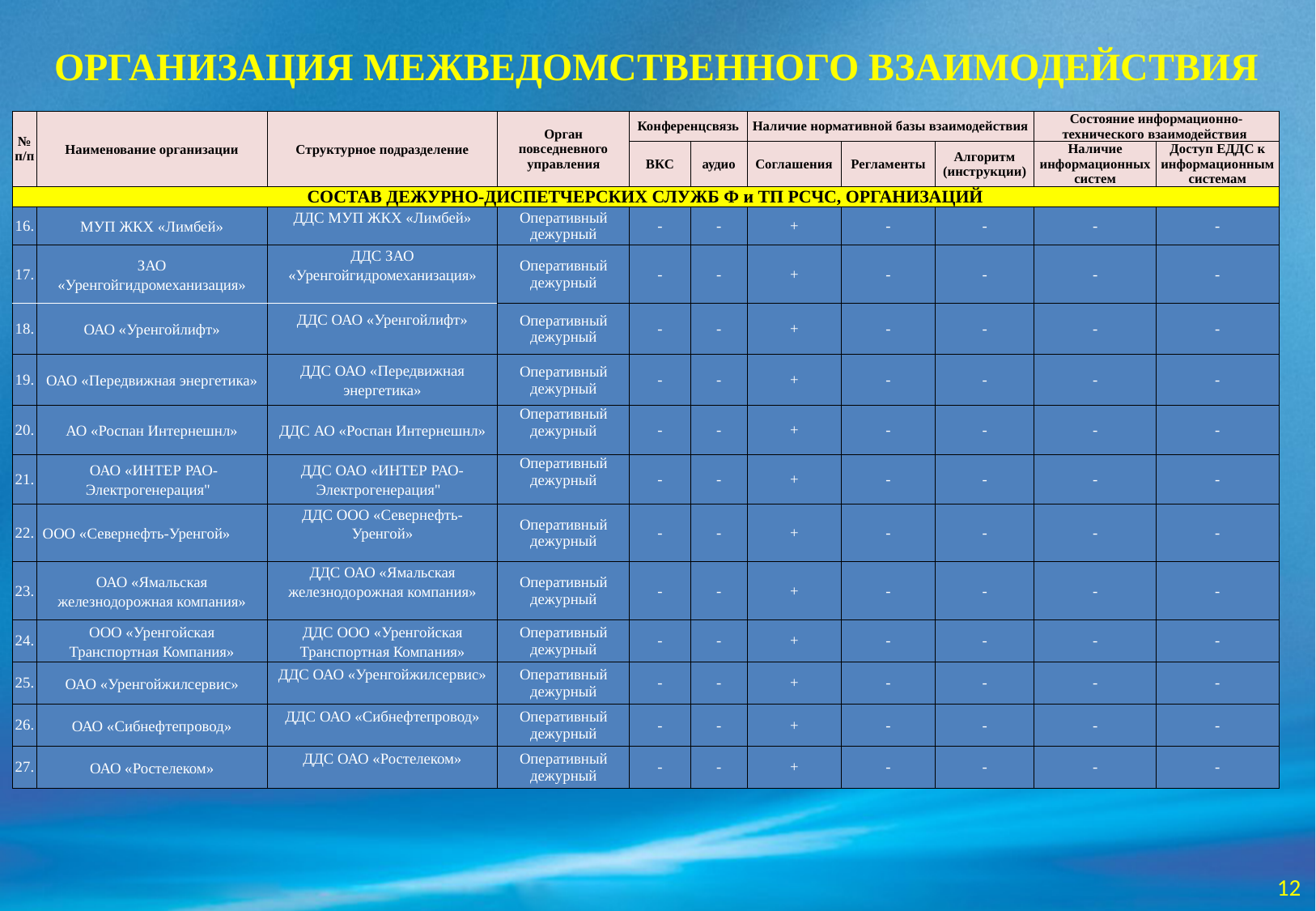

ОРГАНИЗАЦИЯ МЕЖВЕДОМСТВЕННОГО ВЗАИМОДЕЙСТВИЯ
| № п/п | Наименование организации | Структурное подразделение | Орган повседневного управления | Конференцсвязь |  | Наличие нормативной базы взаимодействия |  |  | Состояние информационно-технического взаимодействия |  |
| --- | --- | --- | --- | --- | --- | --- | --- | --- | --- | --- |
|  |  |  |  | ВКС | аудио | Соглашения | Регламенты | Алгоритм (инструкции) | Наличие информационных систем | Доступ ЕДДС к информационным системам |
| СОСТАВ ДЕЖУРНО-ДИСПЕТЧЕРСКИХ СЛУЖБ Ф и ТП РСЧС, ОРГАНИЗАЦИЙ |  |  |  |  |  |  |  |  |  |  |
| 16. | МУП ЖКХ «Лимбей» | ДДС МУП ЖКХ «Лимбей» | Оперативный дежурный | - | - | + | - | - | - | - |
| 17. | ЗАО «Уренгойгидромеханизация» | ДДС ЗАО «Уренгойгидромеханизация» | Оперативный дежурный | - | - | + | - | - | - | - |
| 18. | ОАО «Уренгойлифт» | ДДС ОАО «Уренгойлифт» | Оперативный дежурный | - | - | + | - | - | - | - |
| 19. | ОАО «Передвижная энергетика» | ДДС ОАО «Передвижная энергетика» | Оперативный дежурный | - | - | + | - | - | - | - |
| 20. | АО «Роспан Интернешнл» | ДДС АО «Роспан Интернешнл» | Оперативный дежурный | - | - | + | - | - | - | - |
| 21. | ОАО «ИНТЕР РАО-Электрогенерация" | ДДС ОАО «ИНТЕР РАО-Электрогенерация" | Оперативный дежурный | - | - | + | - | - | - | - |
| 22. | ООО «Севернефть-Уренгой» | ДДС ООО «Севернефть-Уренгой» | Оперативный дежурный | - | - | + | - | - | - | - |
| 23. | ОАО «Ямальская железнодорожная компания» | ДДС ОАО «Ямальская железнодорожная компания» | Оперативный дежурный | - | - | + | - | - | - | - |
| 24. | ООО «Уренгойская Транспортная Компания» | ДДС ООО «Уренгойская Транспортная Компания» | Оперативный дежурный | - | - | + | - | - | - | - |
| 25. | ОАО «Уренгойжилсервис» | ДДС ОАО «Уренгойжилсервис» | Оперативный дежурный | - | - | + | - | - | - | - |
| 26. | ОАО «Сибнефтепровод» | ДДС ОАО «Сибнефтепровод» | Оперативный дежурный | - | - | + | - | - | - | - |
| 27. | ОАО «Ростелеком» | ДДС ОАО «Ростелеком» | Оперативный дежурный | - | - | + | - | - | - | - |
12